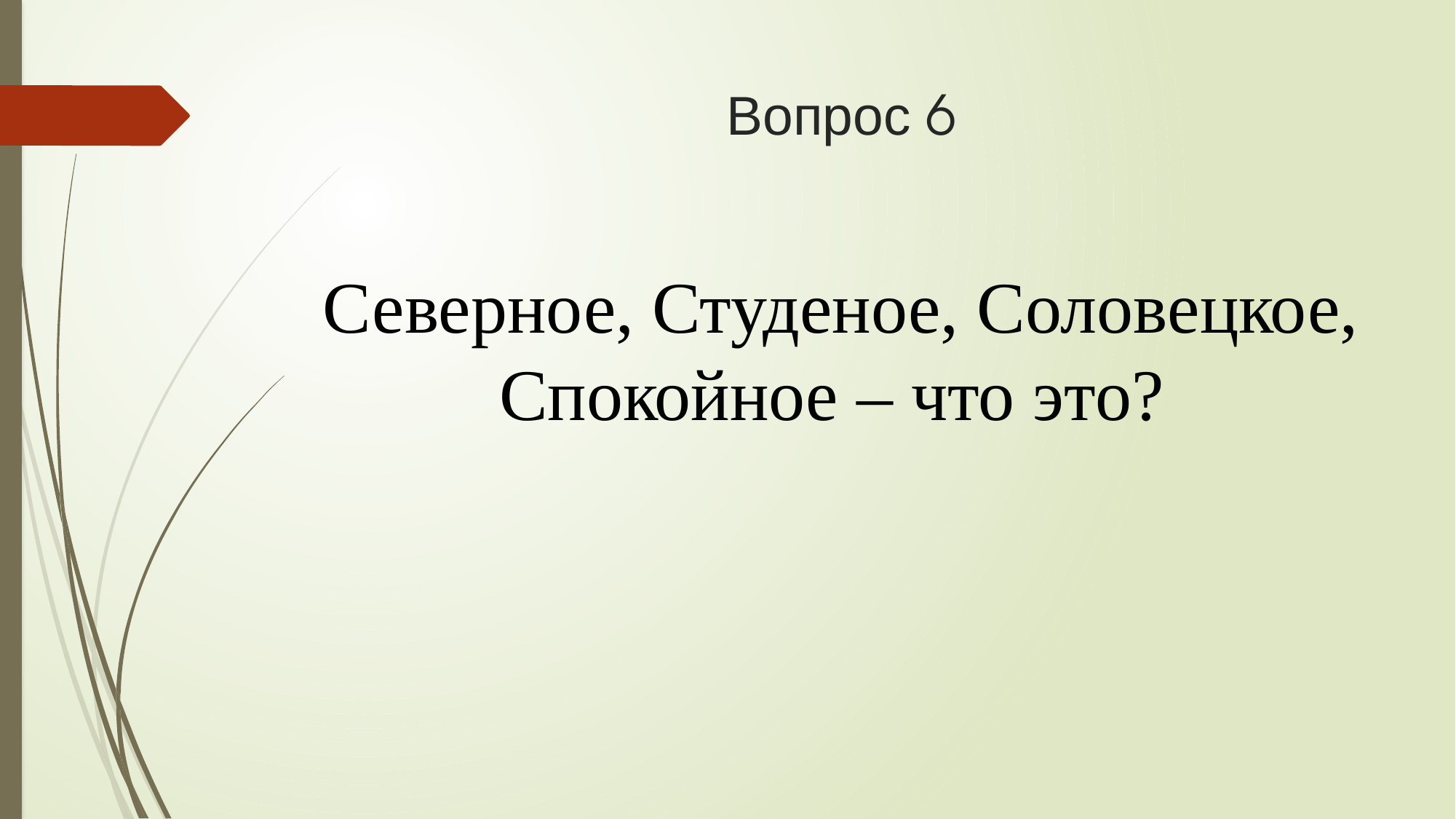

# Вопрос 6
Северное, Студеное, Соловецкое, Спокойное – что это?